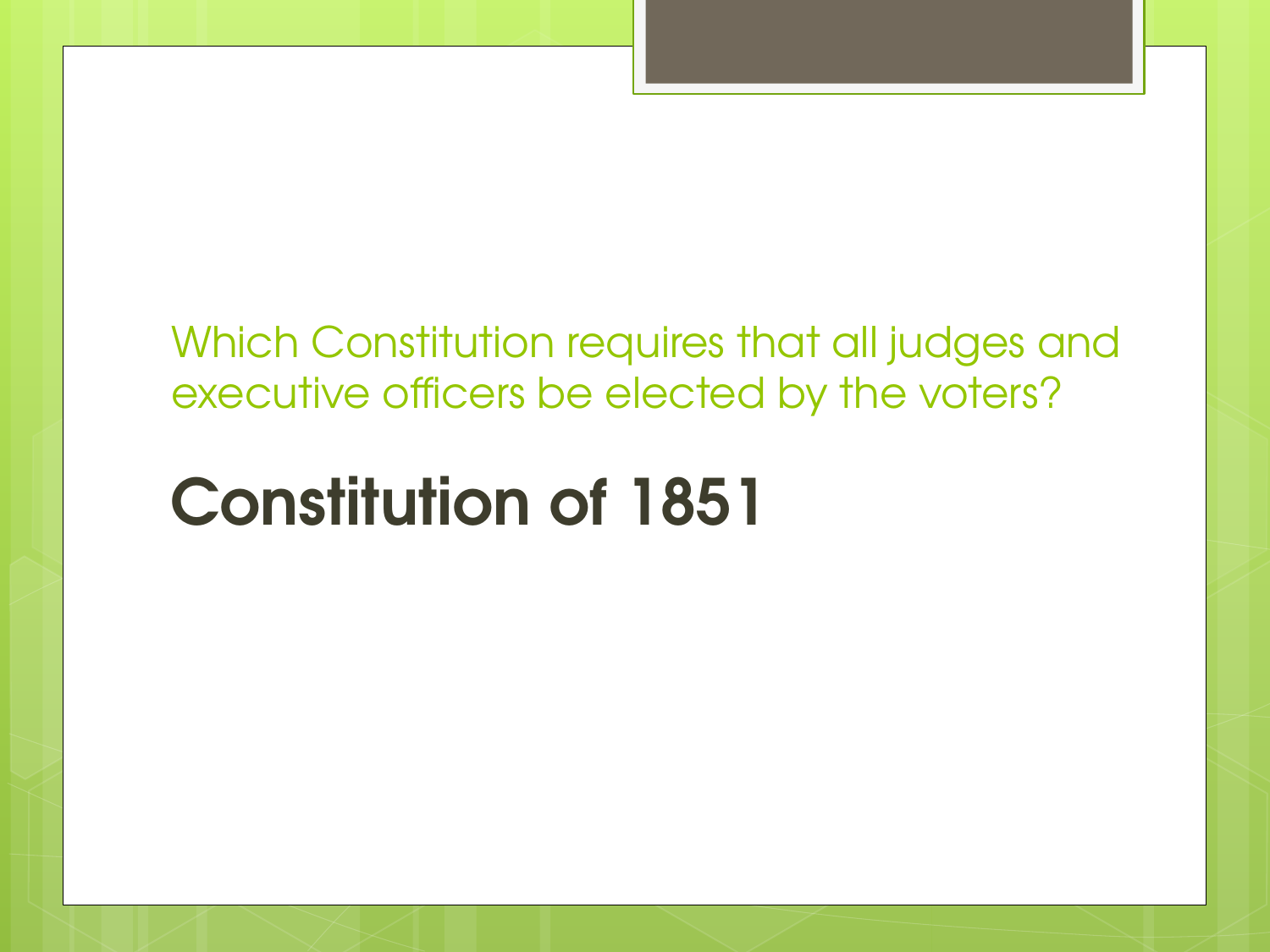

# Which Constitution requires that all judges and executive officers be elected by the voters?

Constitution of 1851